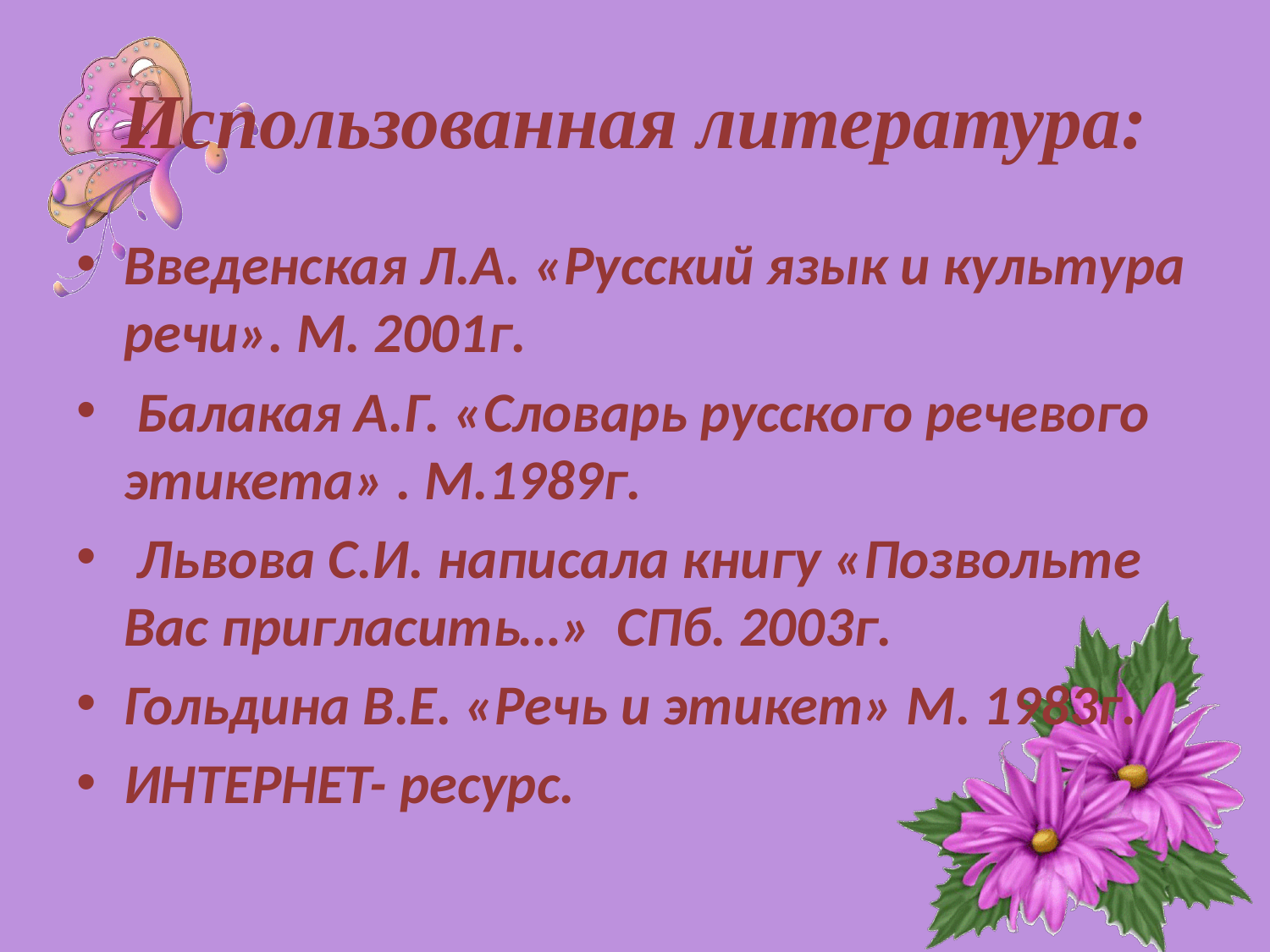

# Использованная литература:
Введенская Л.А. «Русский язык и культура речи». М. 2001г.
 Балакая А.Г. «Словарь русского речевого этикета» . М.1989г.
 Львова С.И. написала книгу «Позвольте Вас пригласить…»  СПб. 2003г.
Гольдина В.Е. «Речь и этикет» М. 1983г.
ИНТЕРНЕТ- ресурс.